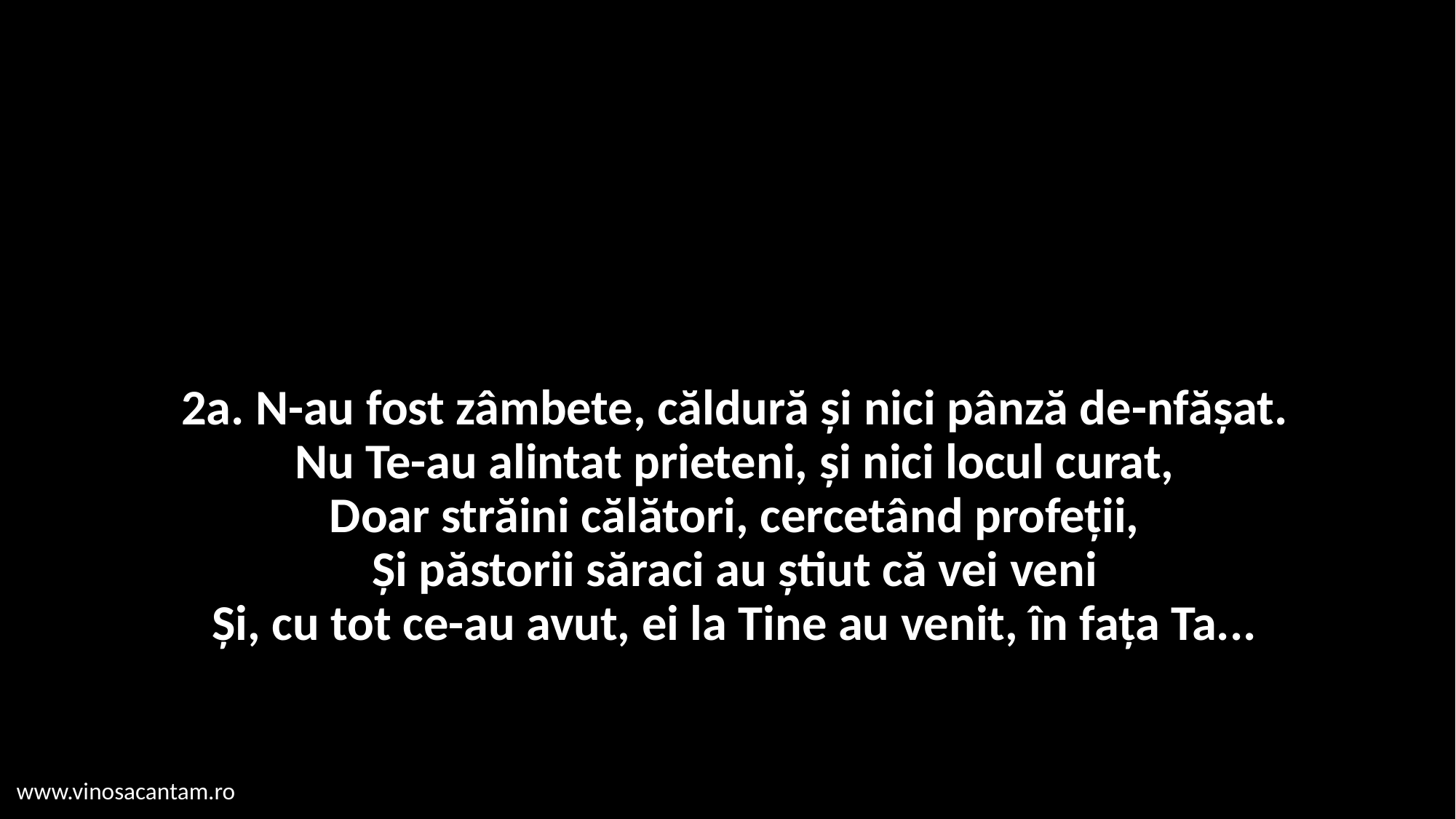

# 2a. N-au fost zâmbete, căldură și nici pânză de-nfășat. Nu Te-au alintat prieteni, și nici locul curat, Doar străini călători, cercetând profeții, Și păstorii săraci au știut că vei veni Și, cu tot ce-au avut, ei la Tine au venit, în fața Ta...
www.vinosacantam.ro